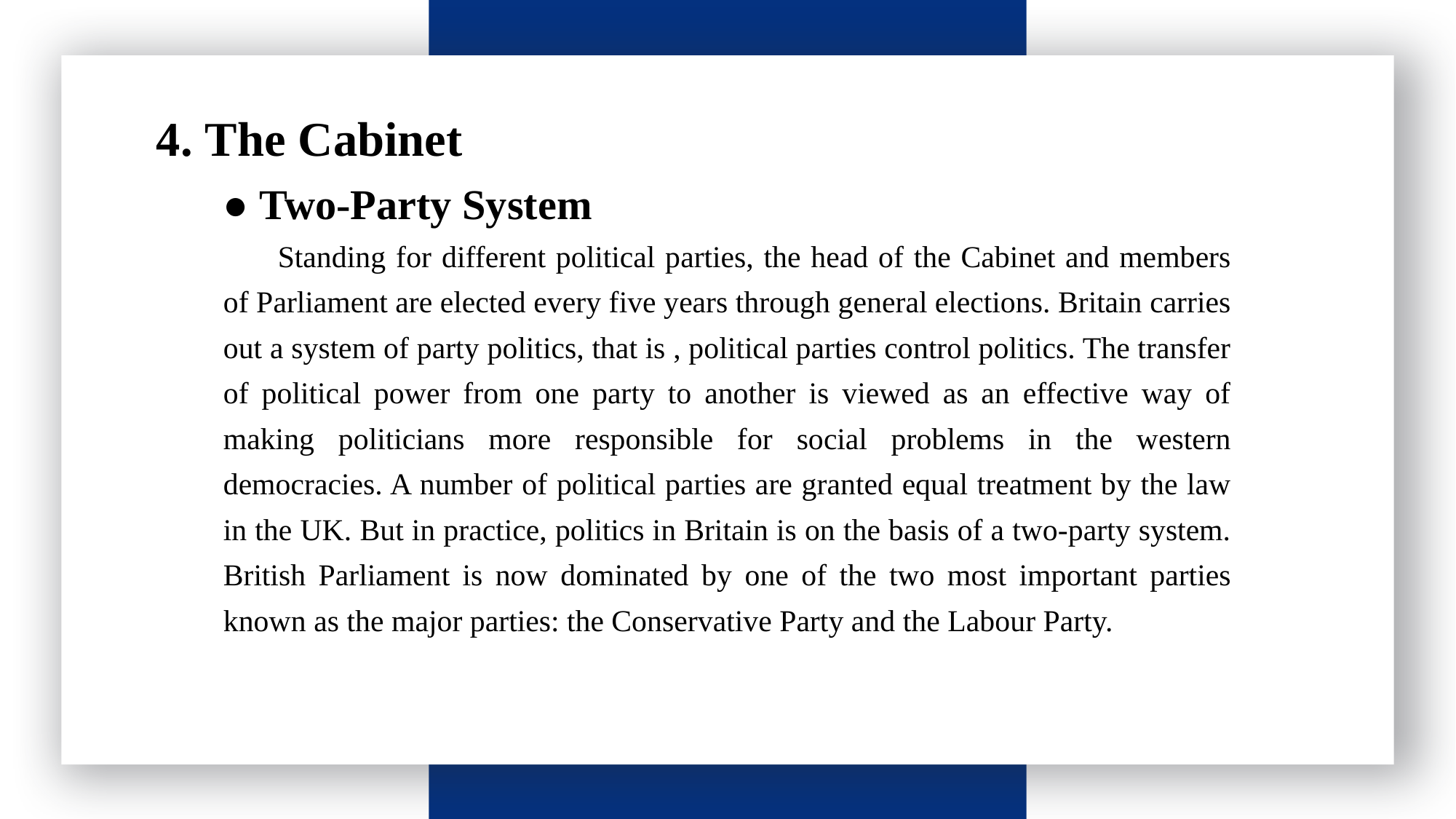

4. The Cabinet
● Two-Party System
Standing for different political parties, the head of the Cabinet and members of Parliament are elected every five years through general elections. Britain carries out a system of party politics, that is , political parties control politics. The transfer of political power from one party to another is viewed as an effective way of making politicians more responsible for social problems in the western democracies. A number of political parties are granted equal treatment by the law in the UK. But in practice, politics in Britain is on the basis of a two-party system. British Parliament is now dominated by one of the two most important parties known as the major parties: the Conservative Party and the Labour Party.